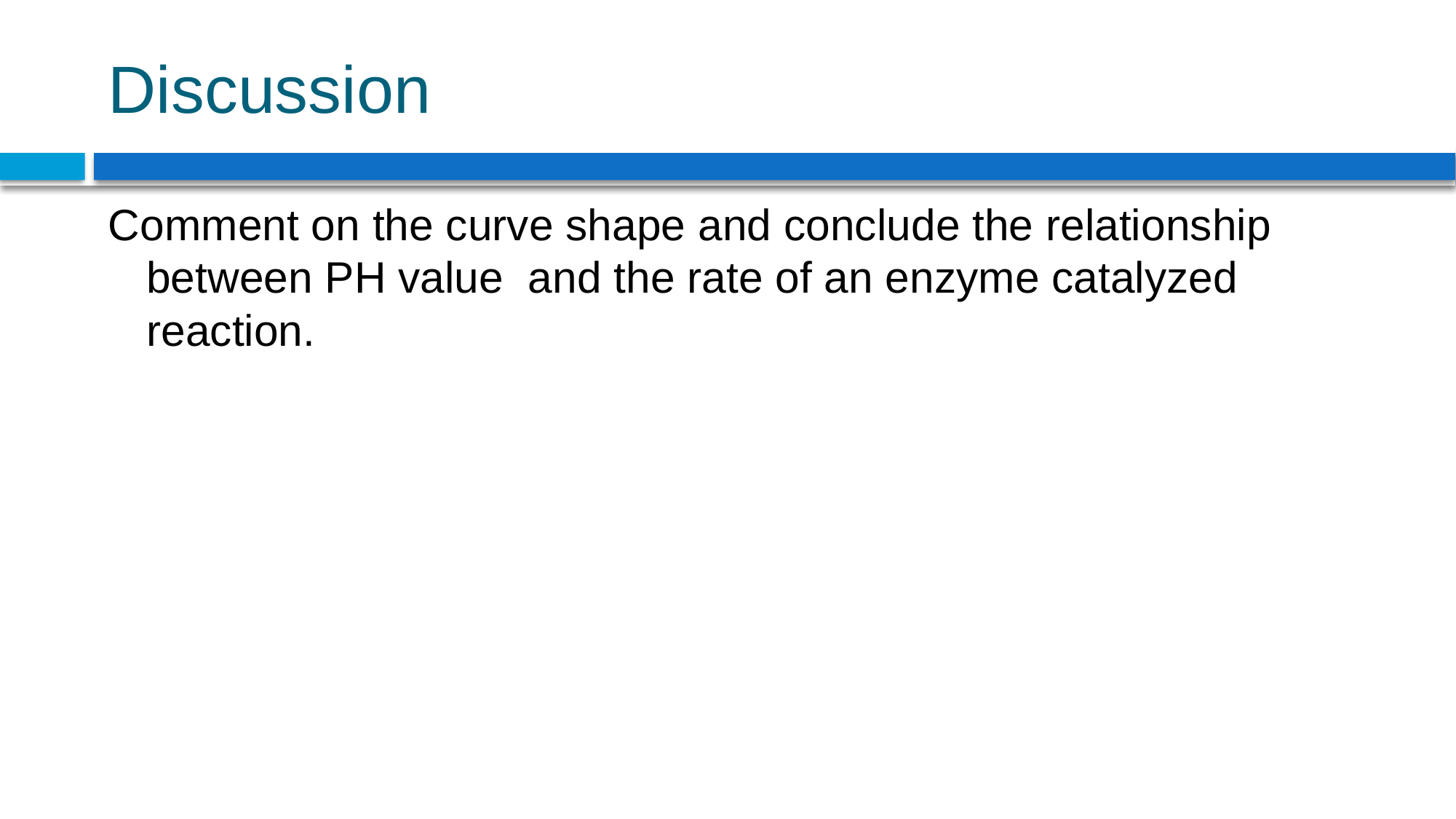

# Discussion
Comment on the curve shape and conclude the relationship between PH value  and the rate of an enzyme catalyzed reaction.